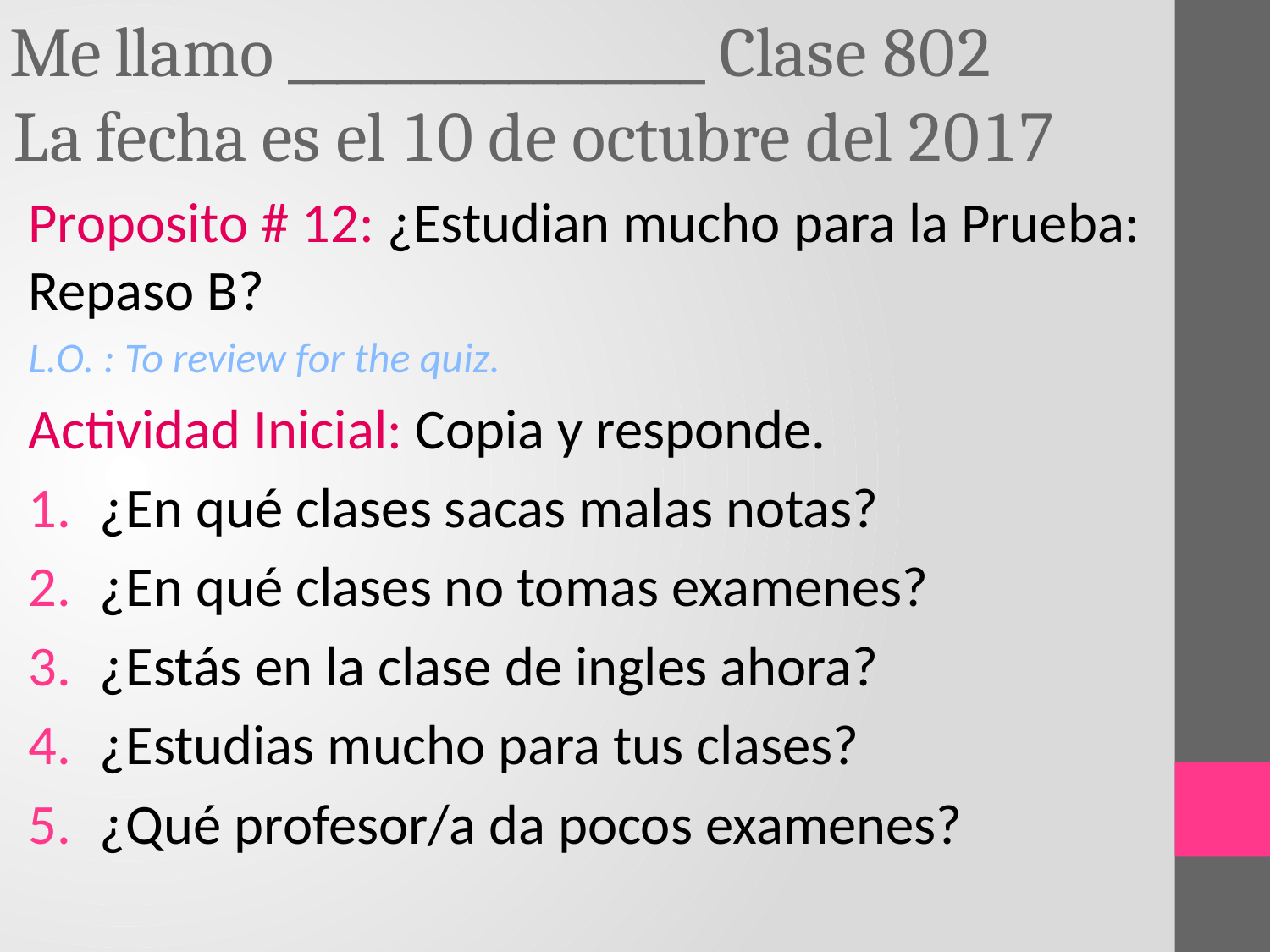

Me llamo _________________ Clase 802
La fecha es el 10 de octubre del 2017
Proposito # 12: ¿Estudian mucho para la Prueba: Repaso B?
L.O. : To review for the quiz.
Actividad Inicial: Copia y responde.
¿En qué clases sacas malas notas?
¿En qué clases no tomas examenes?
¿Estás en la clase de ingles ahora?
¿Estudias mucho para tus clases?
¿Qué profesor/a da pocos examenes?